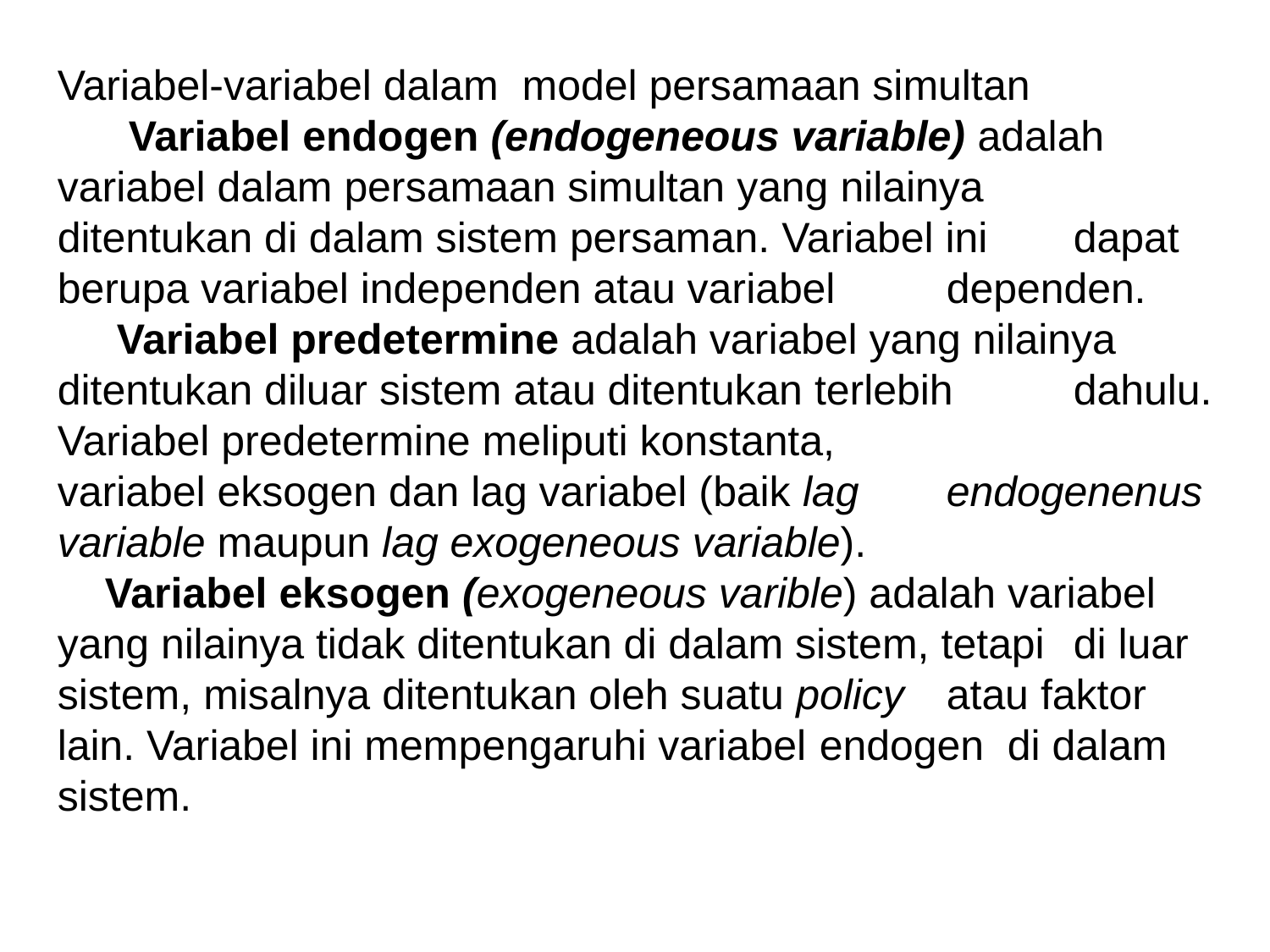

Variabel-variabel dalam  model persamaan simultan
      Variabel endogen (endogeneous variable) adalah 	variabel dalam persamaan simultan yang nilainya 	ditentukan di dalam sistem persaman. Variabel ini 	dapat berupa variabel independen atau variabel 	dependen.
     Variabel predetermine adalah variabel yang nilainya 	ditentukan diluar sistem atau ditentukan terlebih 	dahulu. Variabel predetermine meliputi konstanta, 		variabel eksogen dan lag variabel (baik lag 	endogenenus variable maupun lag exogeneous 	variable).
    Variabel eksogen (exogeneous varible) adalah variabel 	yang nilainya tidak ditentukan di dalam sistem, tetapi 	di luar sistem, misalnya ditentukan oleh suatu policy 	atau faktor lain. Variabel ini mempengaruhi variabel 	endogen  di dalam sistem.